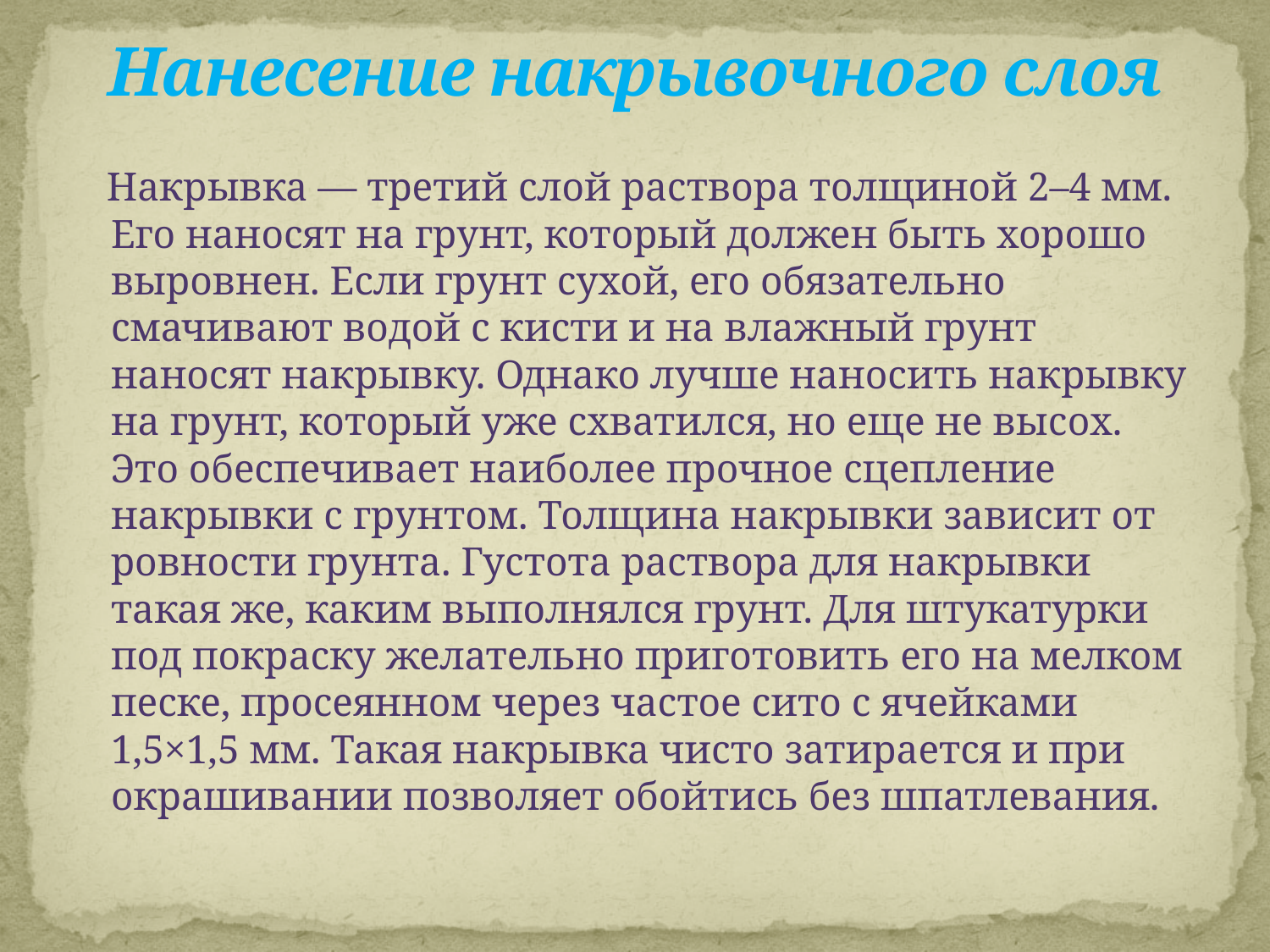

# Нанесение накрывочного слоя
   Накрывка — третий слой раствора толщиной 2–4 мм. Его наносят на грунт, который должен быть хорошо выровнен. Если грунт сухой, его обязательно смачивают водой с кисти и на влажный грунт наносят накрывку. Однако лучше наносить накрывку на грунт, который уже схватился, но еще не высох. Это обеспечивает наиболее прочное сцепление накрывки с грунтом. Толщина накрывки зависит от ровности грунта. Густота раствора для накрывки такая же, каким выполнялся грунт. Для штукатурки под покраску желательно приготовить его на мелком песке, просеянном через частое сито с ячейками 1,5×1,5 мм. Такая накрывка чисто затирается и при окрашивании позволяет обойтись без шпатлевания.